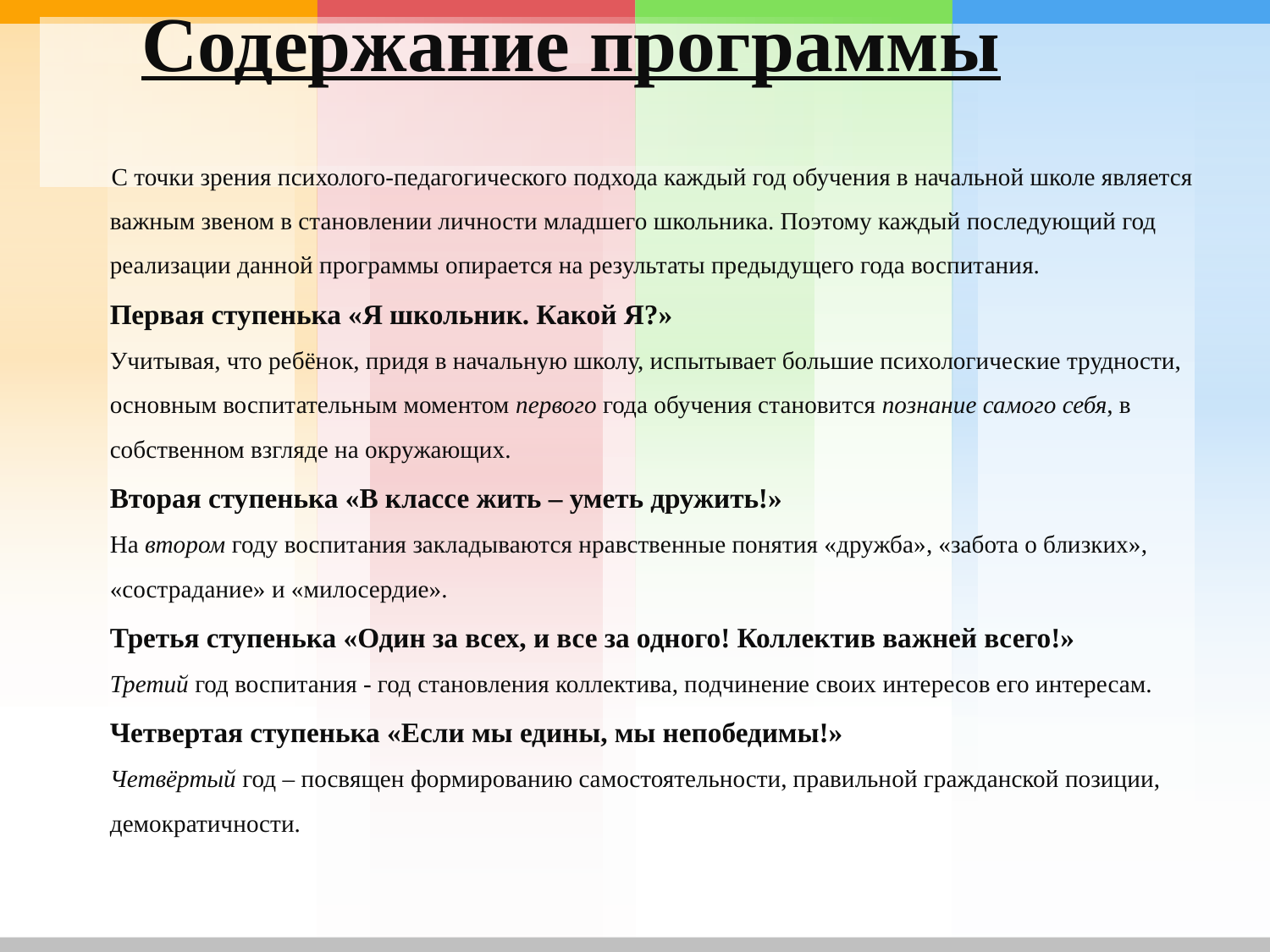

# Содержание программы

        С точки зрения психолого-педагогического подхода каждый год обучения в начальной школе является важным звеном в становлении личности младшего школьника. Поэтому каждый последующий год реализации данной программы опирается на результаты предыдущего года воспитания.
Первая ступенька «Я школьник. Какой Я?»
Учитывая, что ребёнок, придя в начальную школу, испытывает большие психологические трудности, основным воспитательным моментом первого года обучения становится познание самого себя, в собственном взгляде на окружающих.
Вторая ступенька «В классе жить – уметь дружить!»
На втором году воспитания закладываются нравственные понятия «дружба», «забота о близких», «сострадание» и «милосердие».
Третья ступенька «Один за всех, и все за одного! Коллектив важней всего!»
Третий год воспитания - год становления коллектива, подчинение своих интересов его интересам.
Четвертая ступенька «Если мы едины, мы непобедимы!»
Четвёртый год – посвящен формированию самостоятельности, правильной гражданской позиции, демократичности.